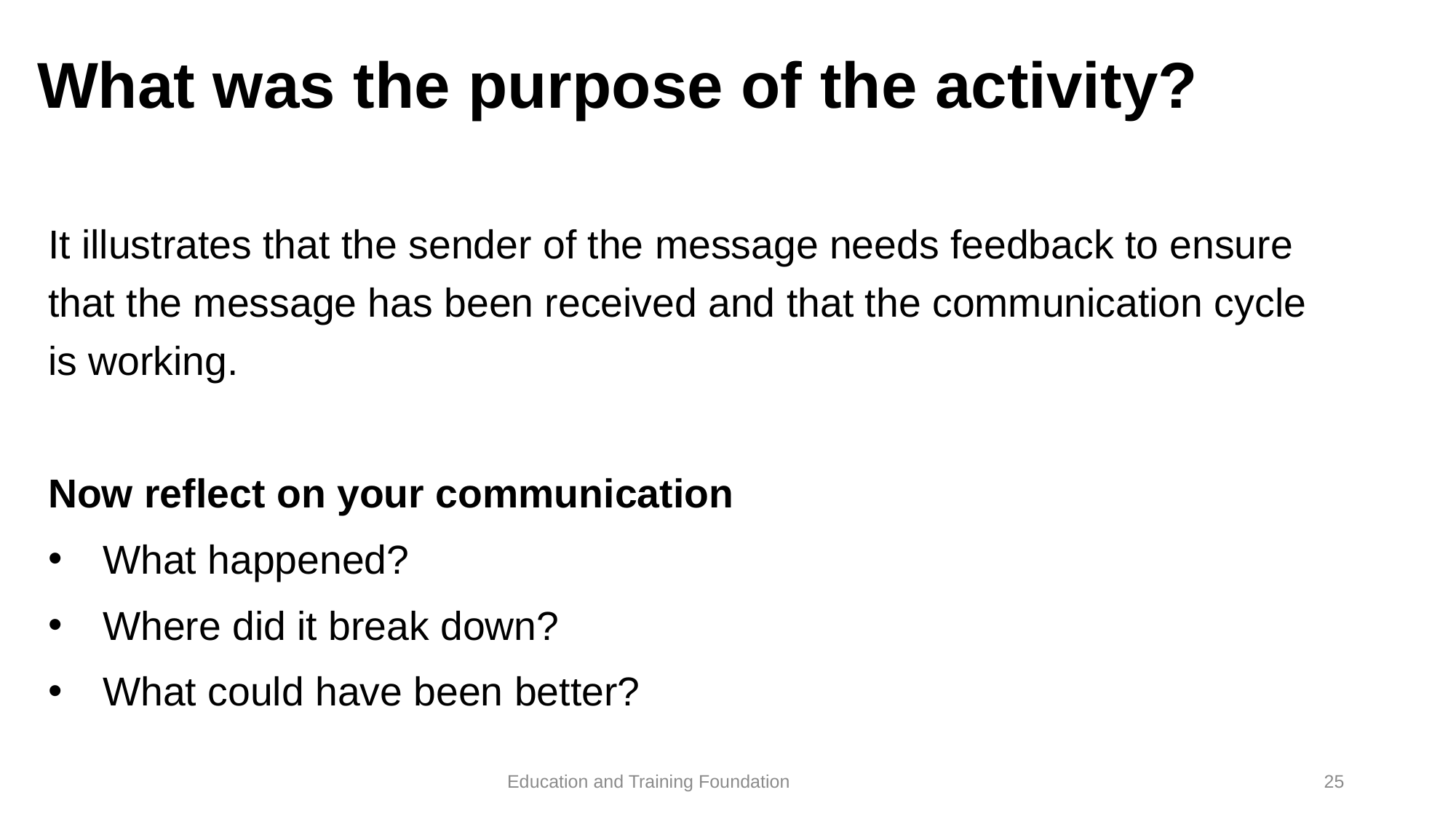

# What was the purpose of the activity?
It illustrates that the sender of the message needs feedback to ensure that the message has been received and that the communication cycle is working.

Now reflect on your communication
What happened?
Where did it break down?
What could have been better?

25
Education and Training Foundation